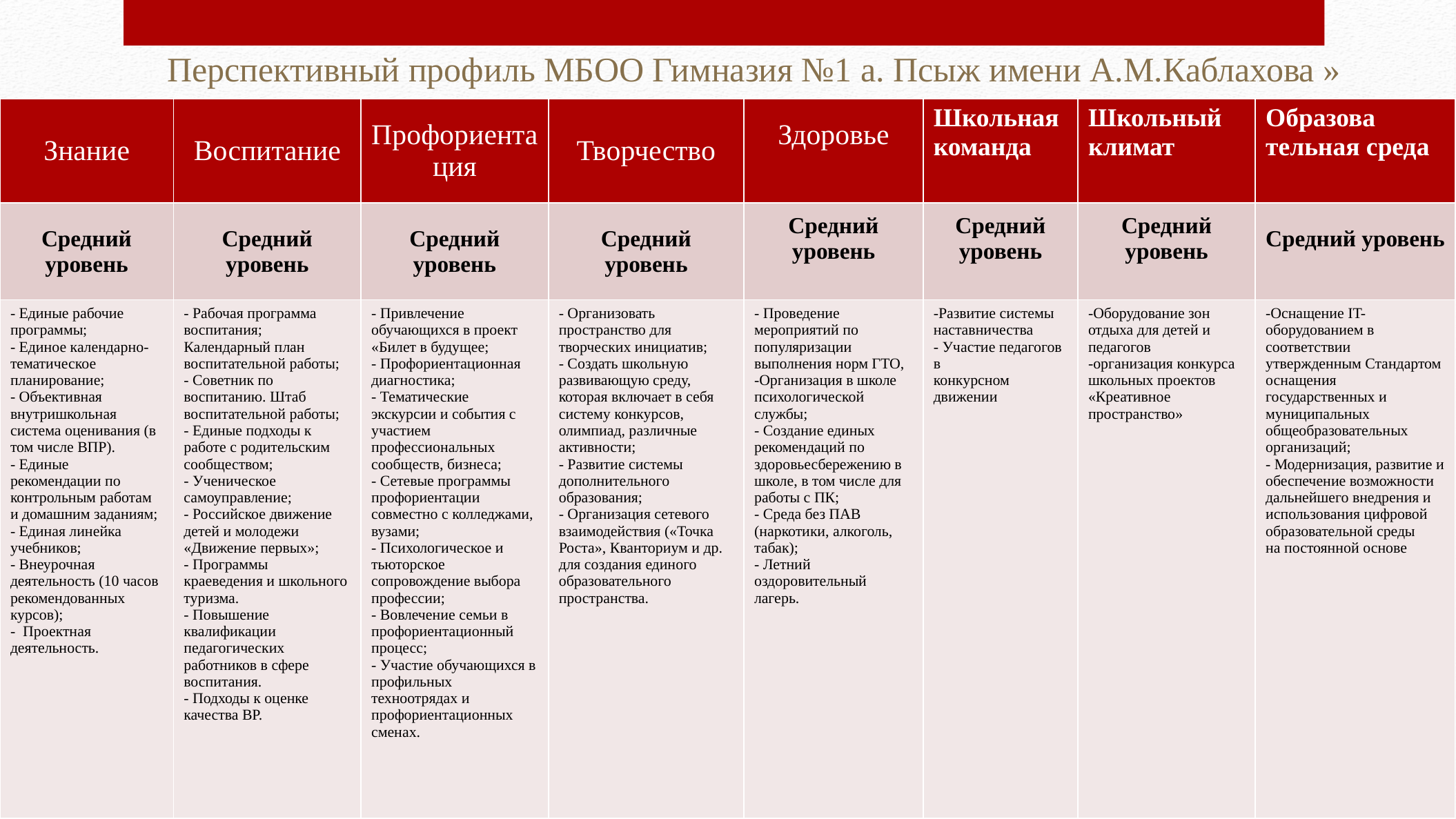

Перспективный профиль МБОО Гимназия №1 а. Псыж имени А.М.Каблахова »
| Знание | Воспитание | Профориентация | Творчество | Здоровье | Школьная команда | Школьный климат | Образова тельная среда |
| --- | --- | --- | --- | --- | --- | --- | --- |
| Средний уровень | Средний уровень | Средний уровень | Средний уровень | Средний уровень | Средний уровень | Средний уровень | Средний уровень |
| - Единые рабочие программы; - Единое календарно-тематическое планирование; - Объективная внутришкольная система оценивания (в том числе ВПР). - Единые рекомендации по контрольным работам и домашним заданиям; - Единая линейка учебников; - Внеурочная деятельность (10 часов рекомендованных курсов); - Проектная деятельность. | - Рабочая программа воспитания; Календарный план воспитательной работы; - Советник по воспитанию. Штаб воспитательной работы; - Единые подходы к работе с родительским сообществом; - Ученическое самоуправление; - Российское движение детей и молодежи «Движение первых»; - Программы краеведения и школьного туризма. - Повышение квалификации педагогических работников в сфере воспитания. - Подходы к оценке качества ВР. | - Привлечение обучающихся в проект «Билет в будущее; - Профориентационная диагностика; - Тематические экскурсии и события с участием профессиональных сообществ, бизнеса; - Сетевые программы профориентации совместно с колледжами, вузами; - Психологическое и тьюторское сопровождение выбора профессии; - Вовлечение семьи в профориентационный процесс; - Участие обучающихся в профильных техноотрядах и профориентационных сменах. | - Организовать пространство для творческих инициатив; - Создать школьную развивающую среду, которая включает в себя систему конкурсов, олимпиад, различные активности; - Развитие системы дополнительного образования; - Организация сетевого взаимодействия («Точка Роста», Кванториум и др. для создания единого образовательного пространства. | - Проведение мероприятий по популяризации выполнения норм ГТО, -Организация в школе психологической службы; - Создание единых рекомендаций по здоровьесбережению в школе, в том числе для работы с ПК; - Среда без ПАВ (наркотики, алкоголь, табак); - Летний оздоровительный лагерь. | -Развитие системы наставничества - Участие педагогов в конкурсном движении | -Оборудование зон отдыха для детей и педагогов -организация конкурса школьных проектов «Креативное пространство» | -Оснащение IT- оборудованием в соответствии утвержденным Стандартом оснащения государственных и муниципальных общеобразовательных организаций; - Модернизация, развитие и обеспечение возможности дальнейшего внедрения и использования цифровой образовательной среды на постоянной основе |